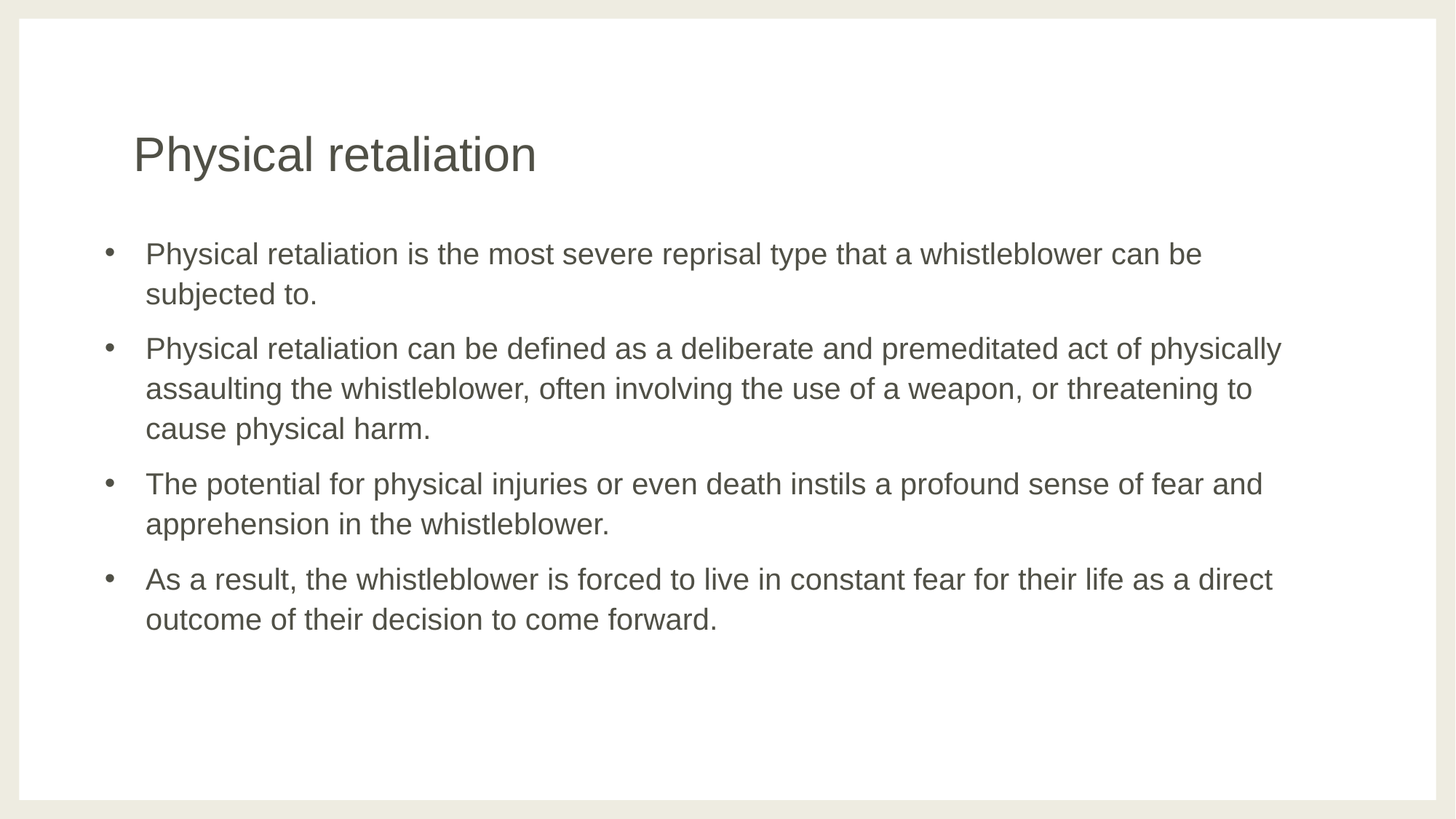

# Physical retaliation
Physical retaliation is the most severe reprisal type that a whistleblower can be subjected to.
Physical retaliation can be defined as a deliberate and premeditated act of physically assaulting the whistleblower, often involving the use of a weapon, or threatening to cause physical harm.
The potential for physical injuries or even death instils a profound sense of fear and apprehension in the whistleblower.
As a result, the whistleblower is forced to live in constant fear for their life as a direct outcome of their decision to come forward.